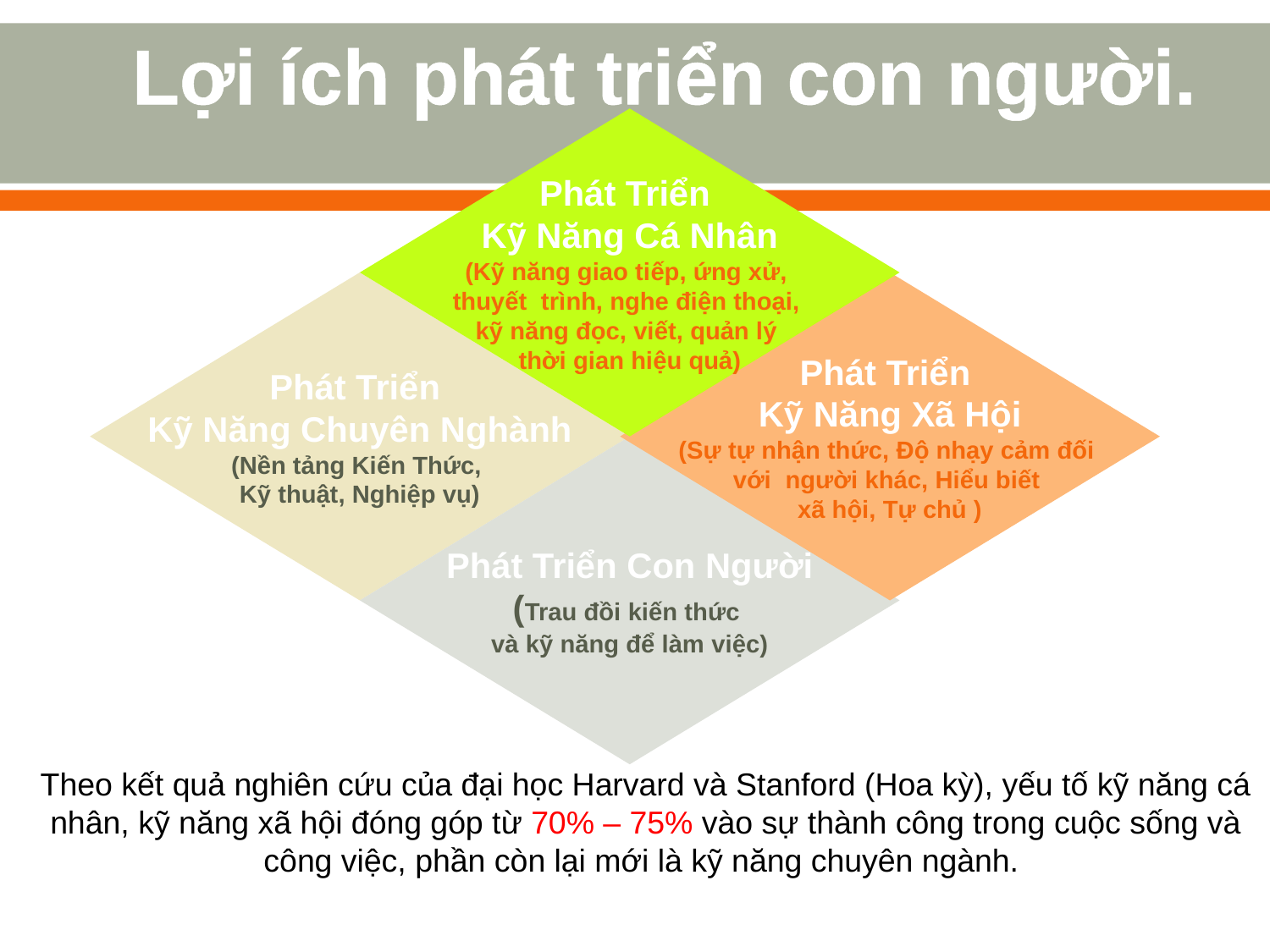

# Lợi ích phát triển con người.
Phát Triển
Kỹ Năng Cá Nhân
(Kỹ năng giao tiếp, ứng xử,
thuyết  trình, nghe điện thoại,
kỹ năng đọc, viết, quản lý
thời gian hiệu quả)
Phát Triển
Kỹ Năng Chuyên Nghành
(Nền tảng Kiến Thức,
Kỹ thuật, Nghiệp vụ)
Phát Triển
Kỹ Năng Xã Hội
(Sự tự nhận thức, Độ nhạy cảm đối
với  người khác, Hiểu biết
xã hội, Tự chủ )
Phát Triển Con Người
(Trau đồi kiến thức
và kỹ năng để làm việc)
Theo kết quả nghiên cứu của đại học Harvard và Stanford (Hoa kỳ), yếu tố kỹ năng cá nhân, kỹ năng xã hội đóng góp từ 70% – 75% vào sự thành công trong cuộc sống và công việc, phần còn lại mới là kỹ năng chuyên ngành.